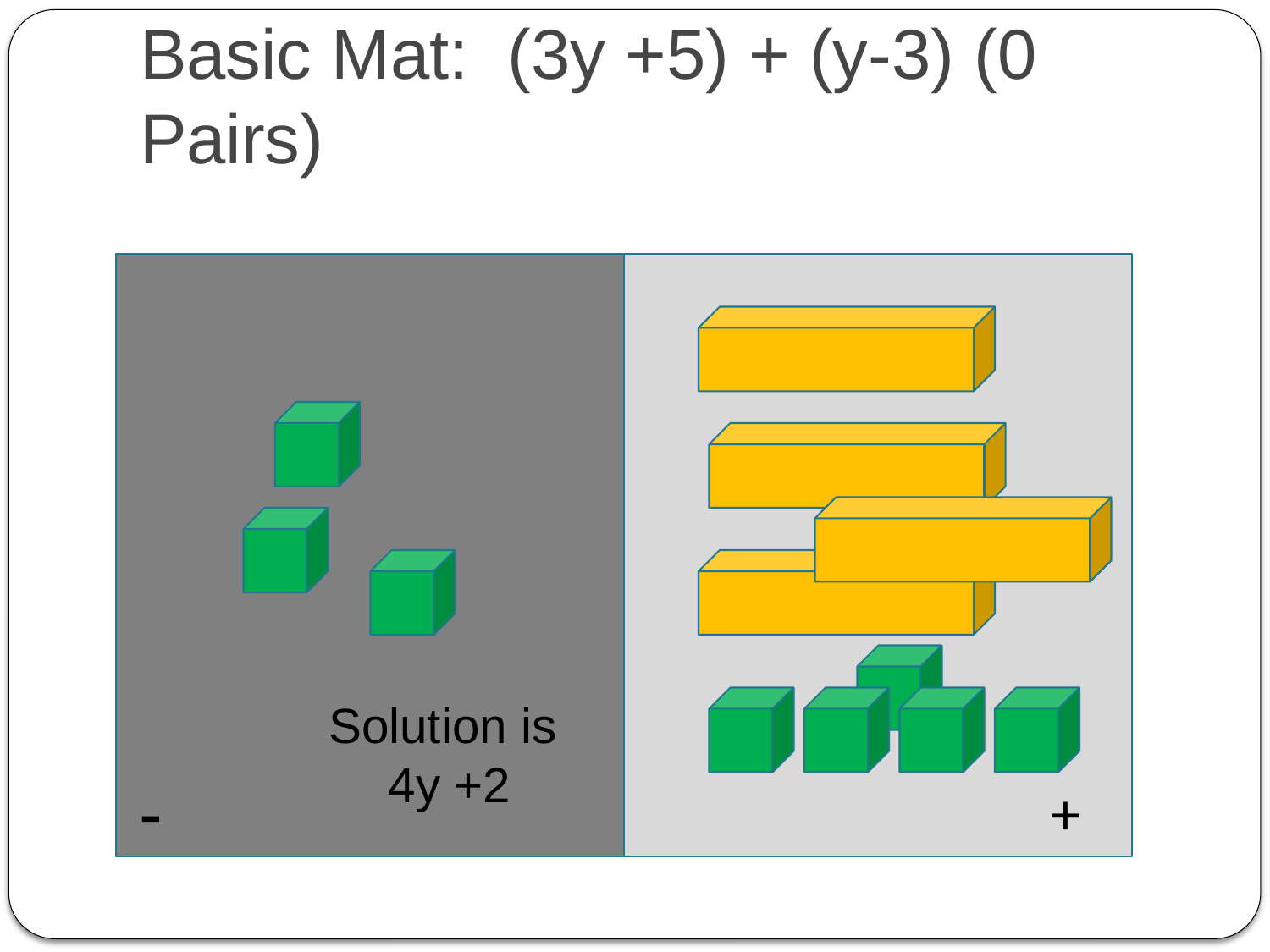

# Basic Mat:  (3y +5) + (y-3) (0 Pairs)

Solution is
4y +2

-
+